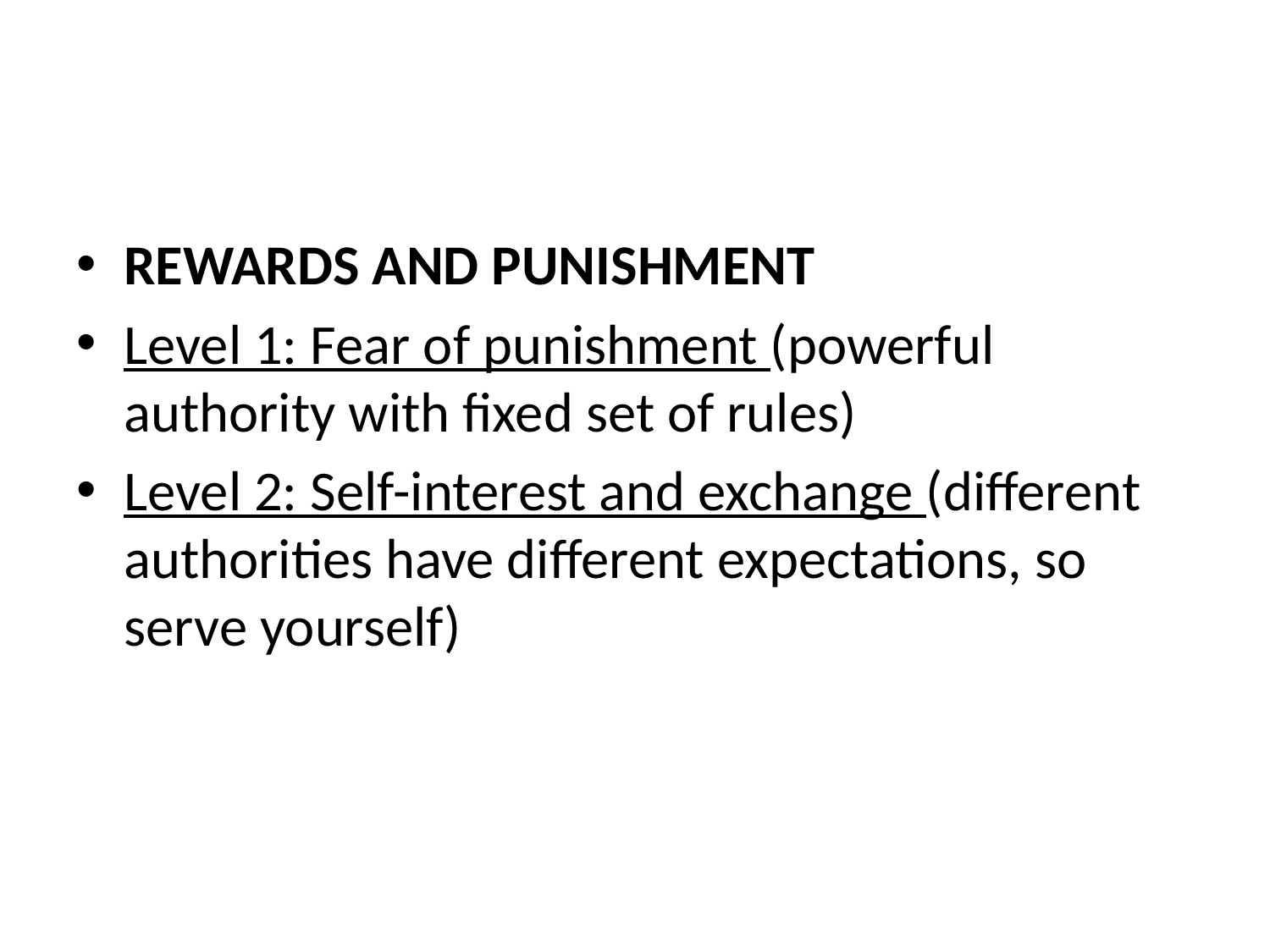

#
REWARDS AND PUNISHMENT
Level 1: Fear of punishment (powerful authority with fixed set of rules)
Level 2: Self-interest and exchange (different authorities have different expectations, so serve yourself)